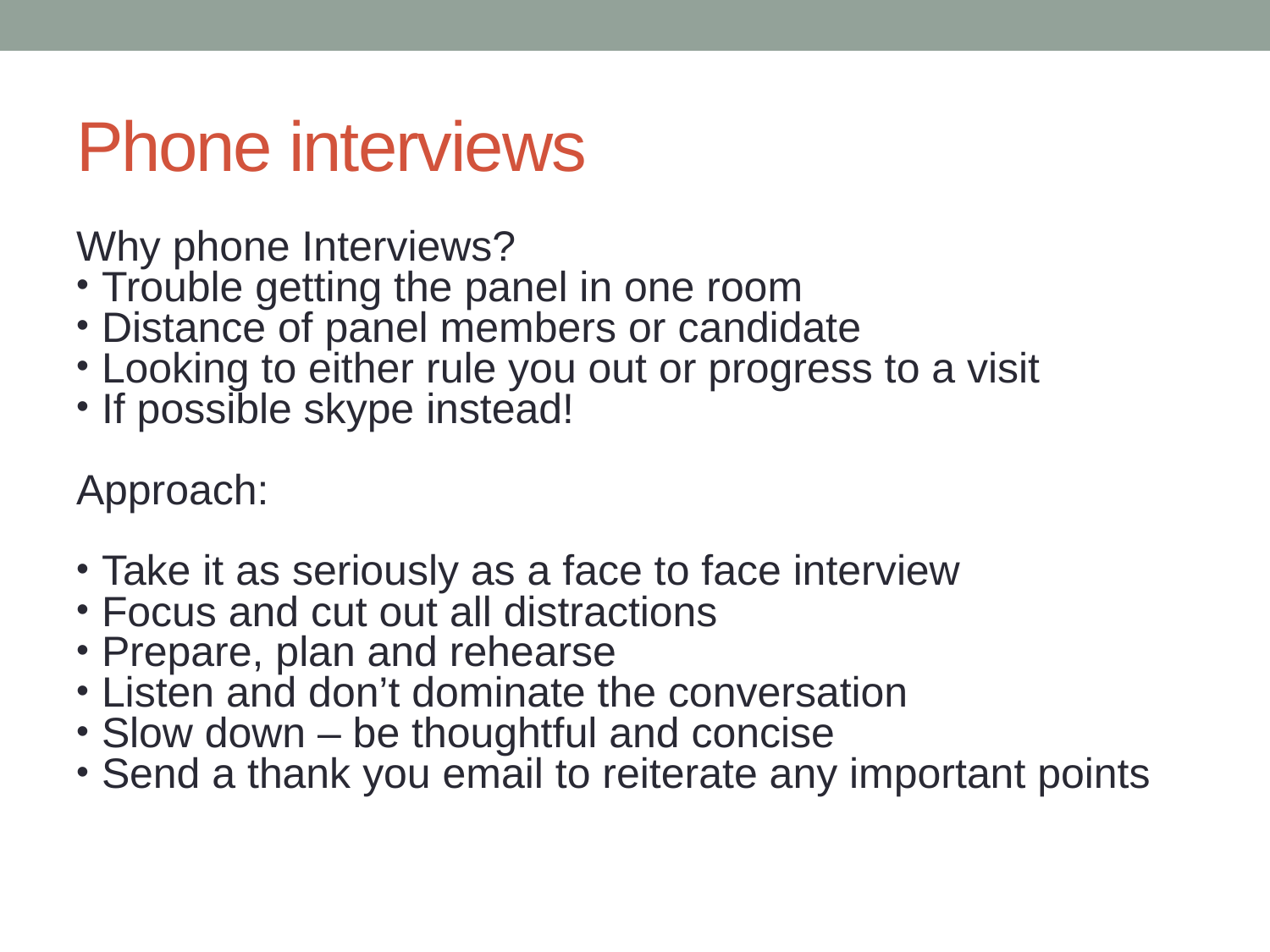

# Phone interviews
Why phone Interviews?
Trouble getting the panel in one room
Distance of panel members or candidate
Looking to either rule you out or progress to a visit
If possible skype instead!

Approach:

Take it as seriously as a face to face interview
Focus and cut out all distractions
Prepare, plan and rehearse
Listen and don’t dominate the conversation
Slow down – be thoughtful and concise
Send a thank you email to reiterate any important points